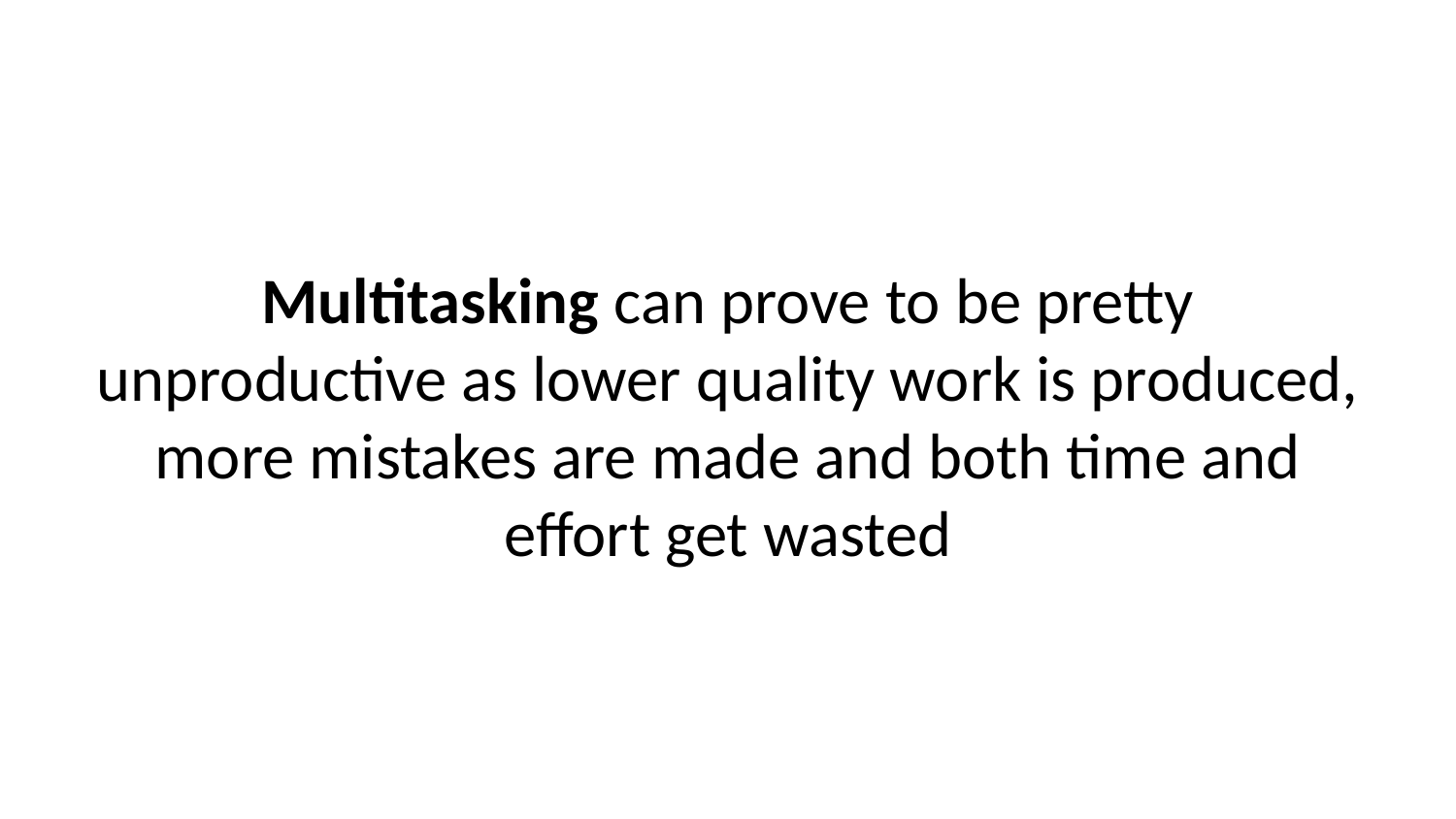

Multitasking can prove to be pretty unproductive as lower quality work is produced, more mistakes are made and both time and effort get wasted